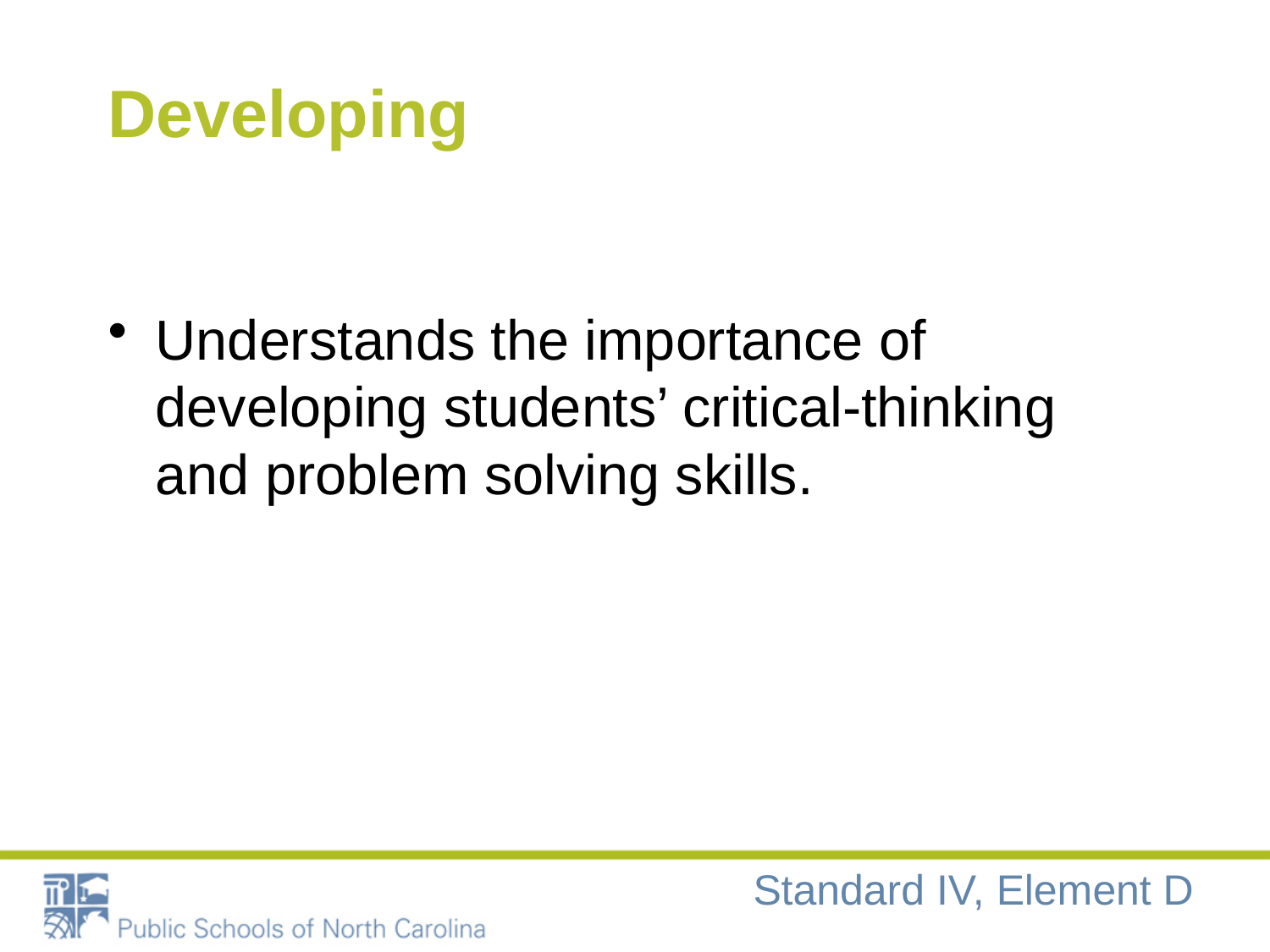

# Developing

Understands the importance of developing students’ critical-thinking and problem solving skills.
Standard IV, Element D